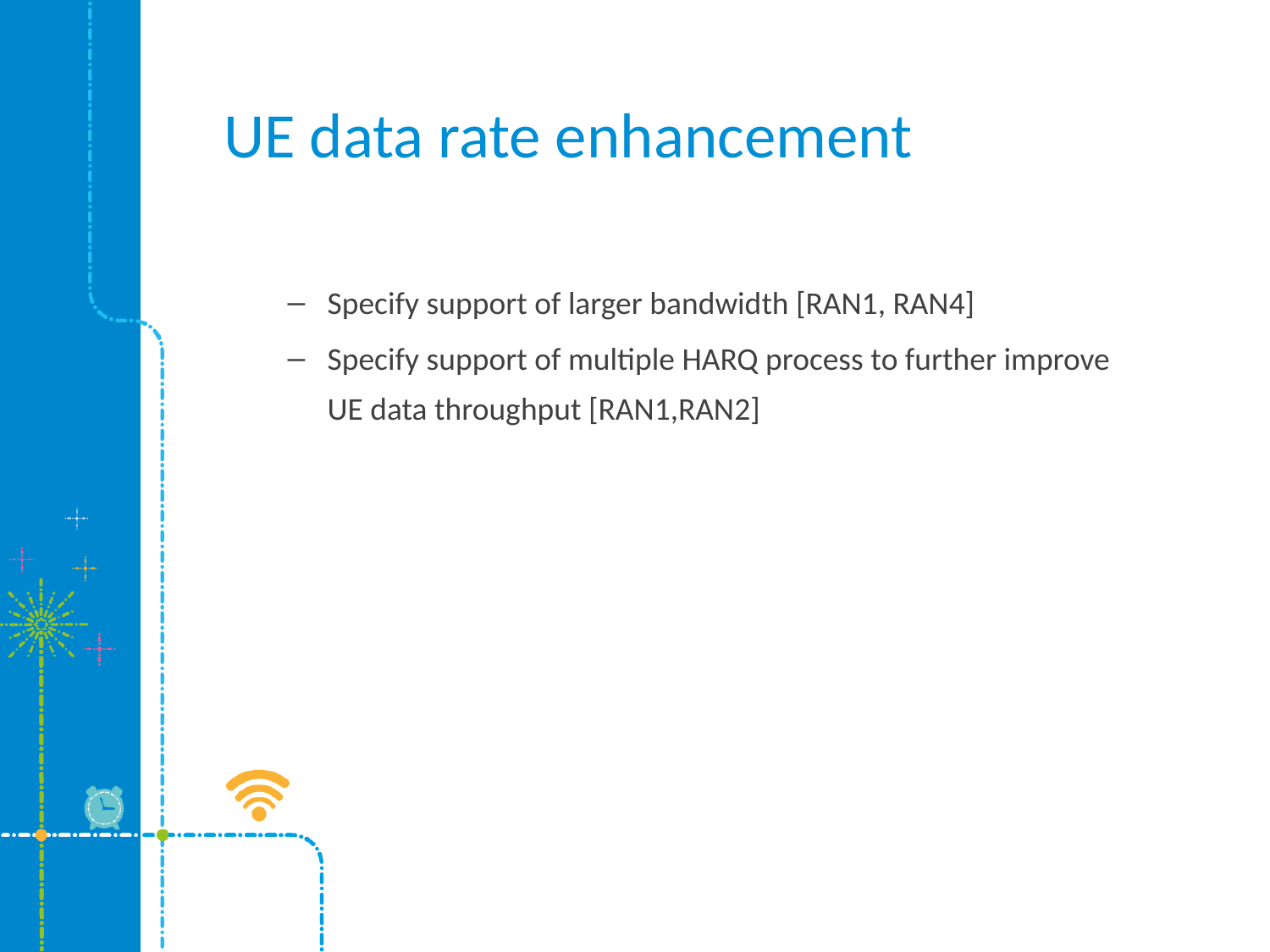

# UE data rate enhancement

Specify support of larger bandwidth [RAN1, RAN4]
Specify support of multiple HARQ process to further improve UE data throughput [RAN1,RAN2]